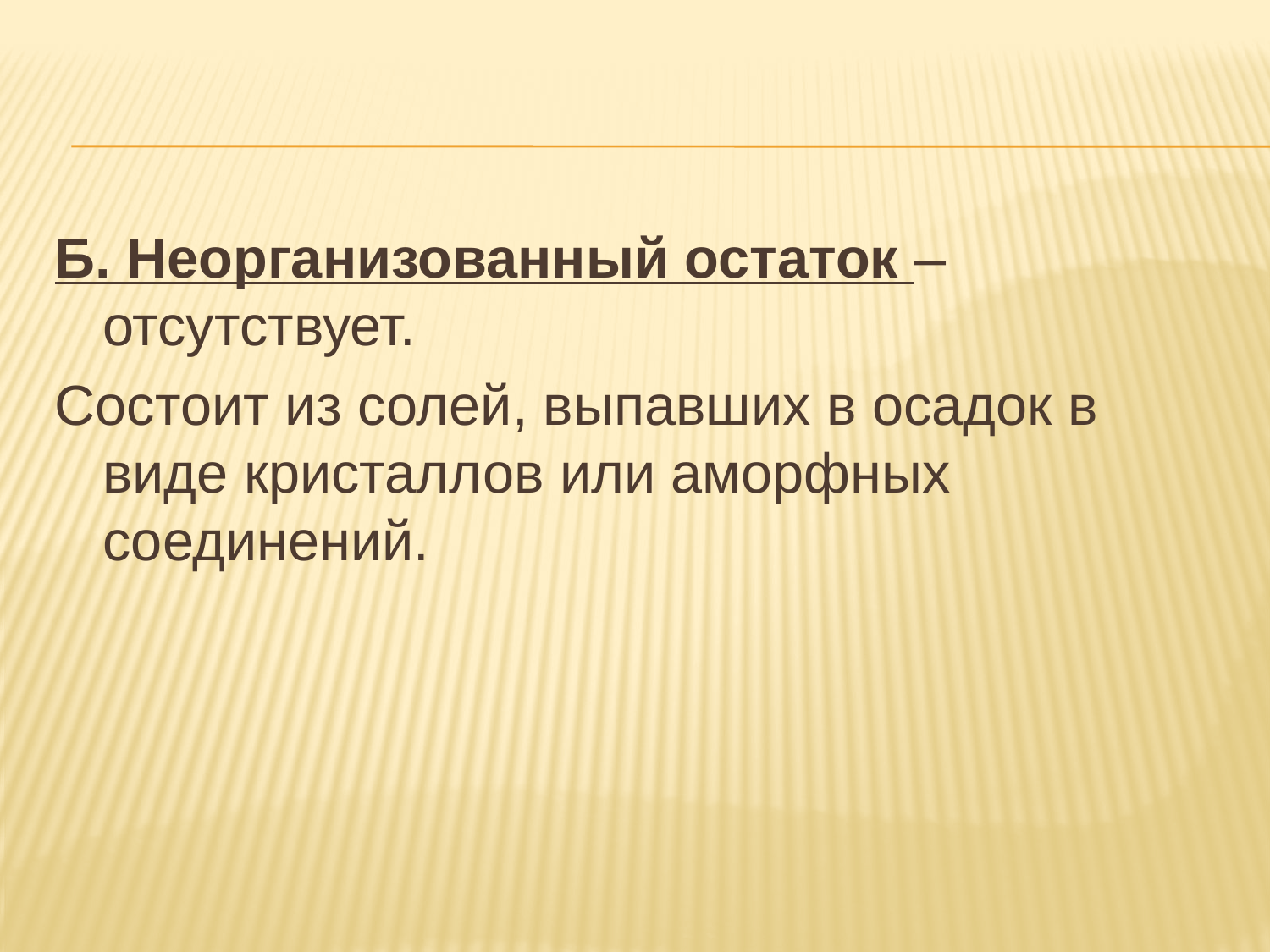

#
Б. Неорганизованный остаток – отсутствует.
Состоит из солей, выпавших в осадок в виде кристаллов или аморфных соединений.